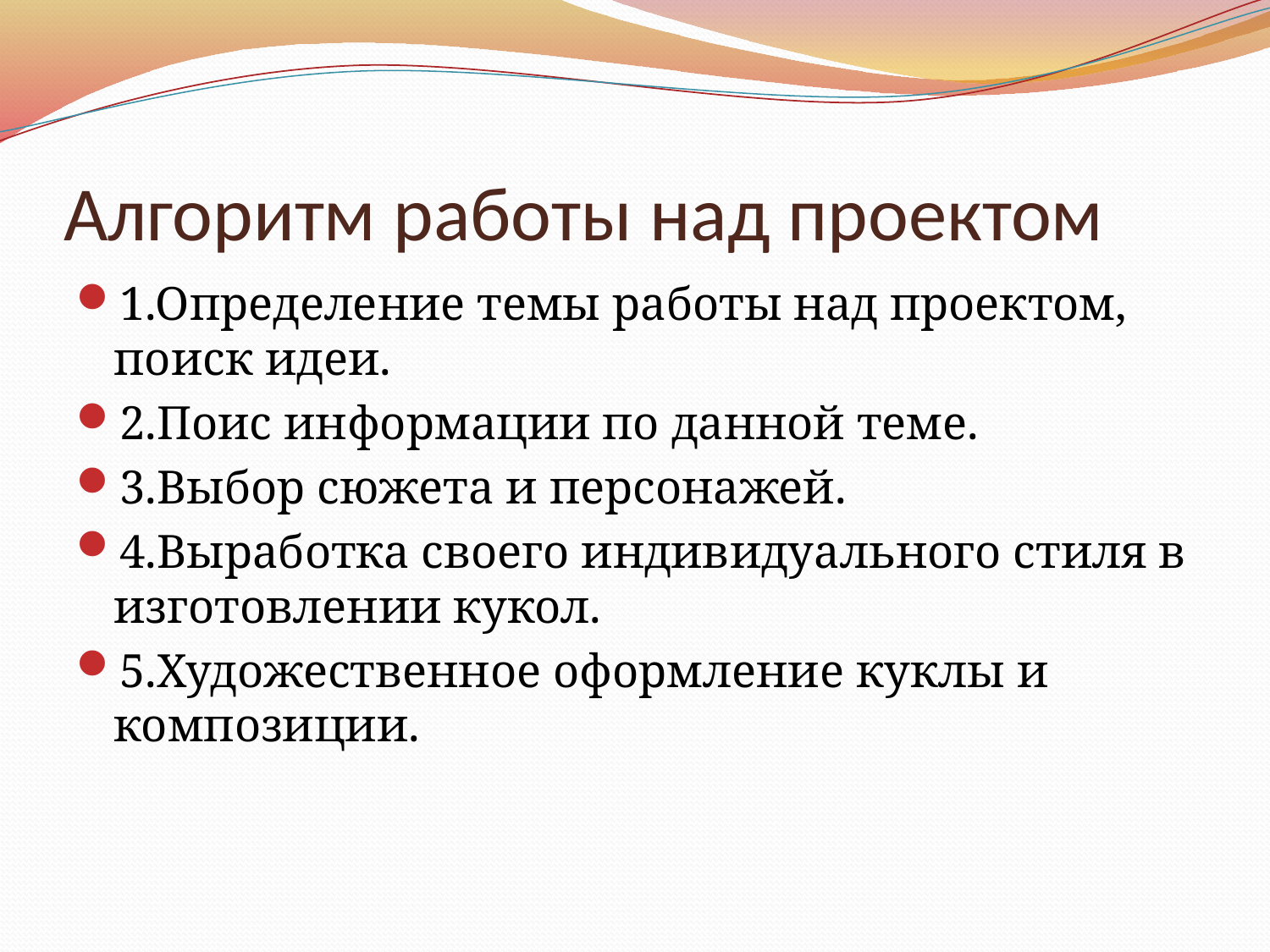

# Алгоритм работы над проектом
1.Определение темы работы над проектом, поиск идеи.
2.Поис информации по данной теме.
3.Выбор сюжета и персонажей.
4.Выработка своего индивидуального стиля в изготовлении кукол.
5.Художественное оформление куклы и композиции.